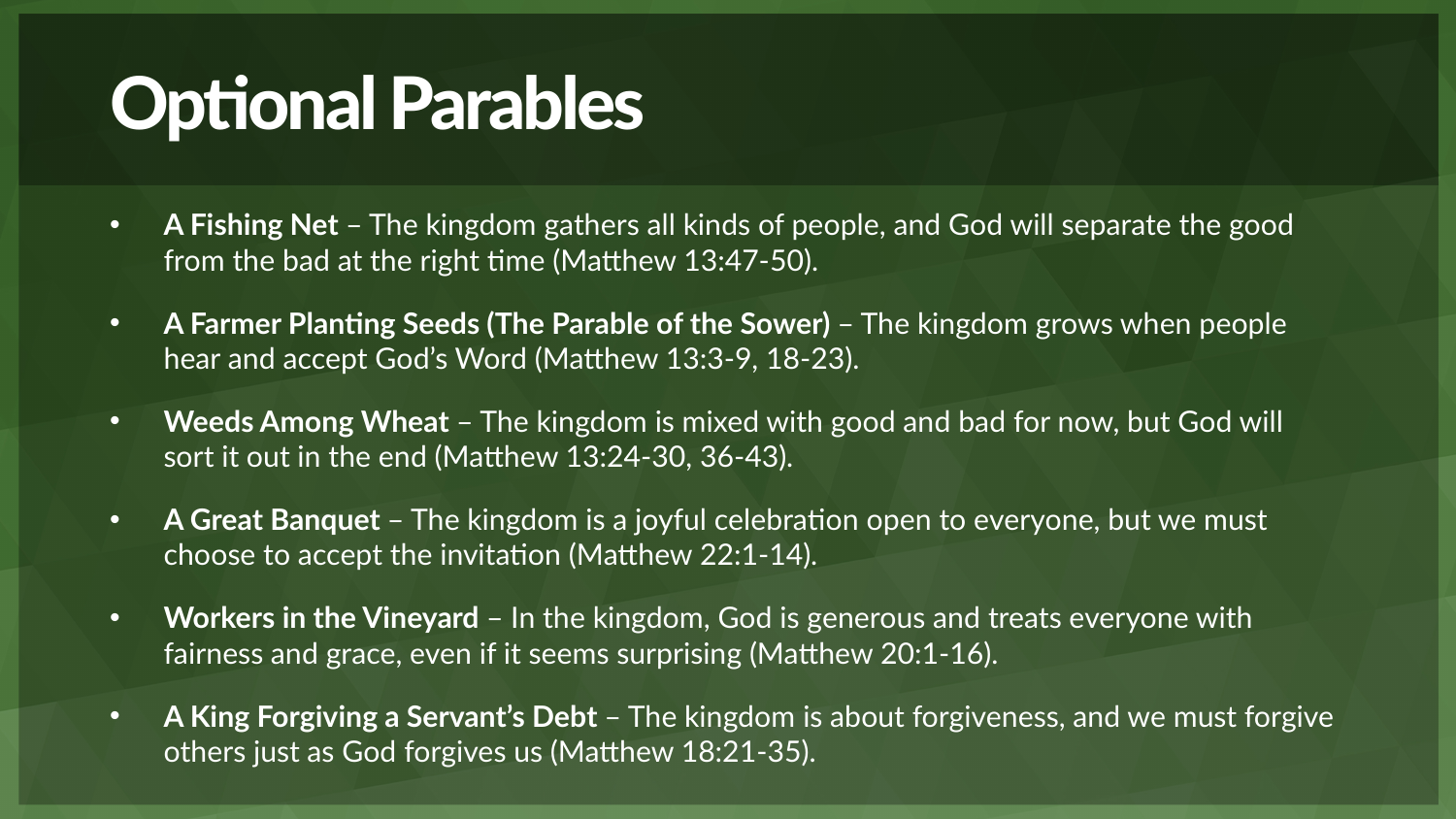

# Optional Parables
A Fishing Net – The kingdom gathers all kinds of people, and God will separate the good from the bad at the right time (Matthew 13:47-50).
A Farmer Planting Seeds (The Parable of the Sower) – The kingdom grows when people hear and accept God’s Word (Matthew 13:3-9, 18-23).
Weeds Among Wheat – The kingdom is mixed with good and bad for now, but God will sort it out in the end (Matthew 13:24-30, 36-43).
A Great Banquet – The kingdom is a joyful celebration open to everyone, but we must choose to accept the invitation (Matthew 22:1-14).
Workers in the Vineyard – In the kingdom, God is generous and treats everyone with fairness and grace, even if it seems surprising (Matthew 20:1-16).
A King Forgiving a Servant’s Debt – The kingdom is about forgiveness, and we must forgive others just as God forgives us (Matthew 18:21-35).